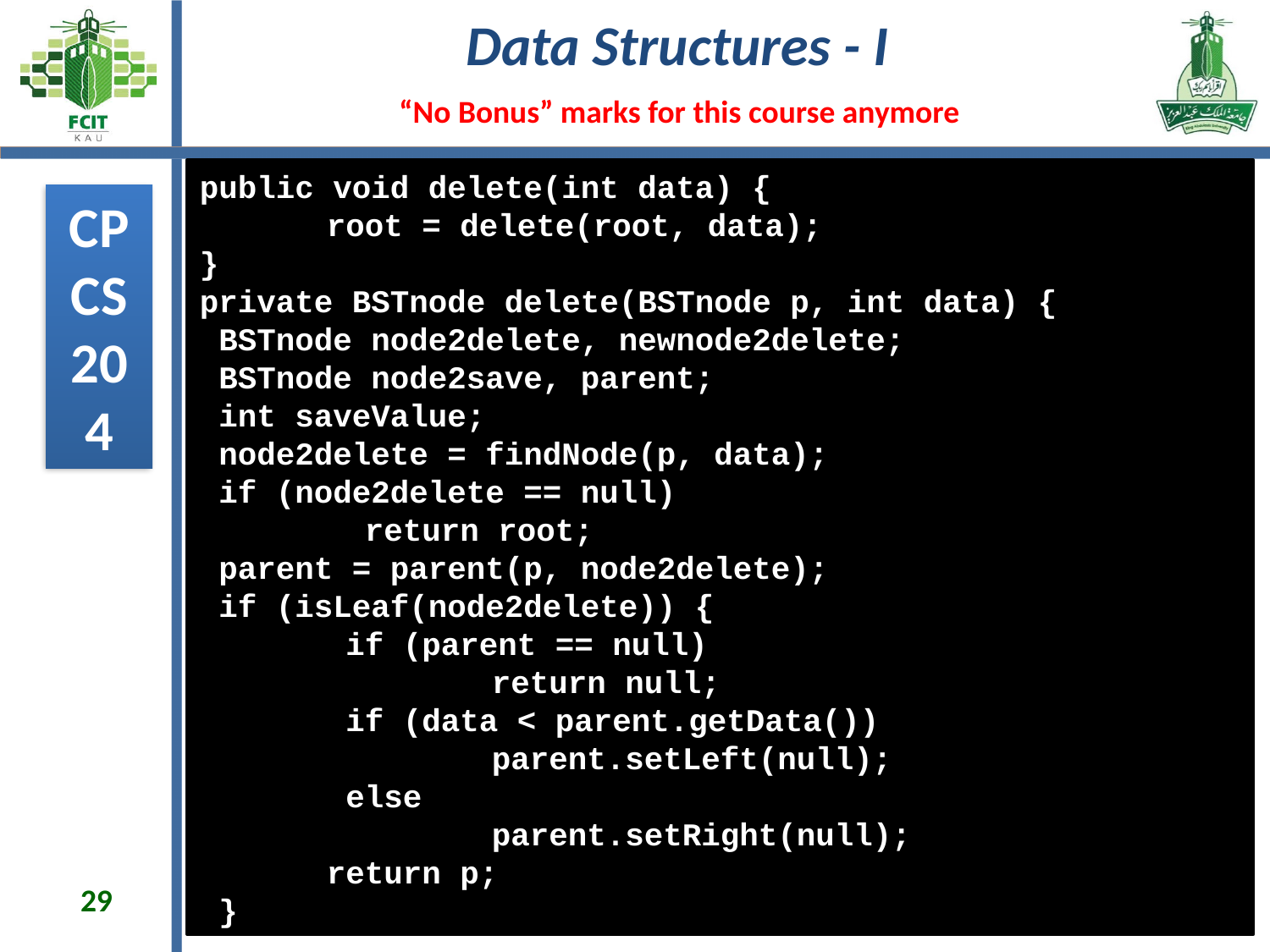

public void delete(int data) {
	root = delete(root, data);
}
private BSTnode delete(BSTnode p, int data) {
 BSTnode node2delete, newnode2delete;
 BSTnode node2save, parent;
 int saveValue;
 node2delete = findNode(p, data);
 if (node2delete == null)
	  return root;
 parent = parent(p, node2delete);
 if (isLeaf(node2delete)) {
	 if (parent == null)
		  return null;
	 if (data < parent.getData())
		  parent.setLeft(null);
	 else
		  parent.setRight(null);
	return p;
 }
# BST – Deletion
29